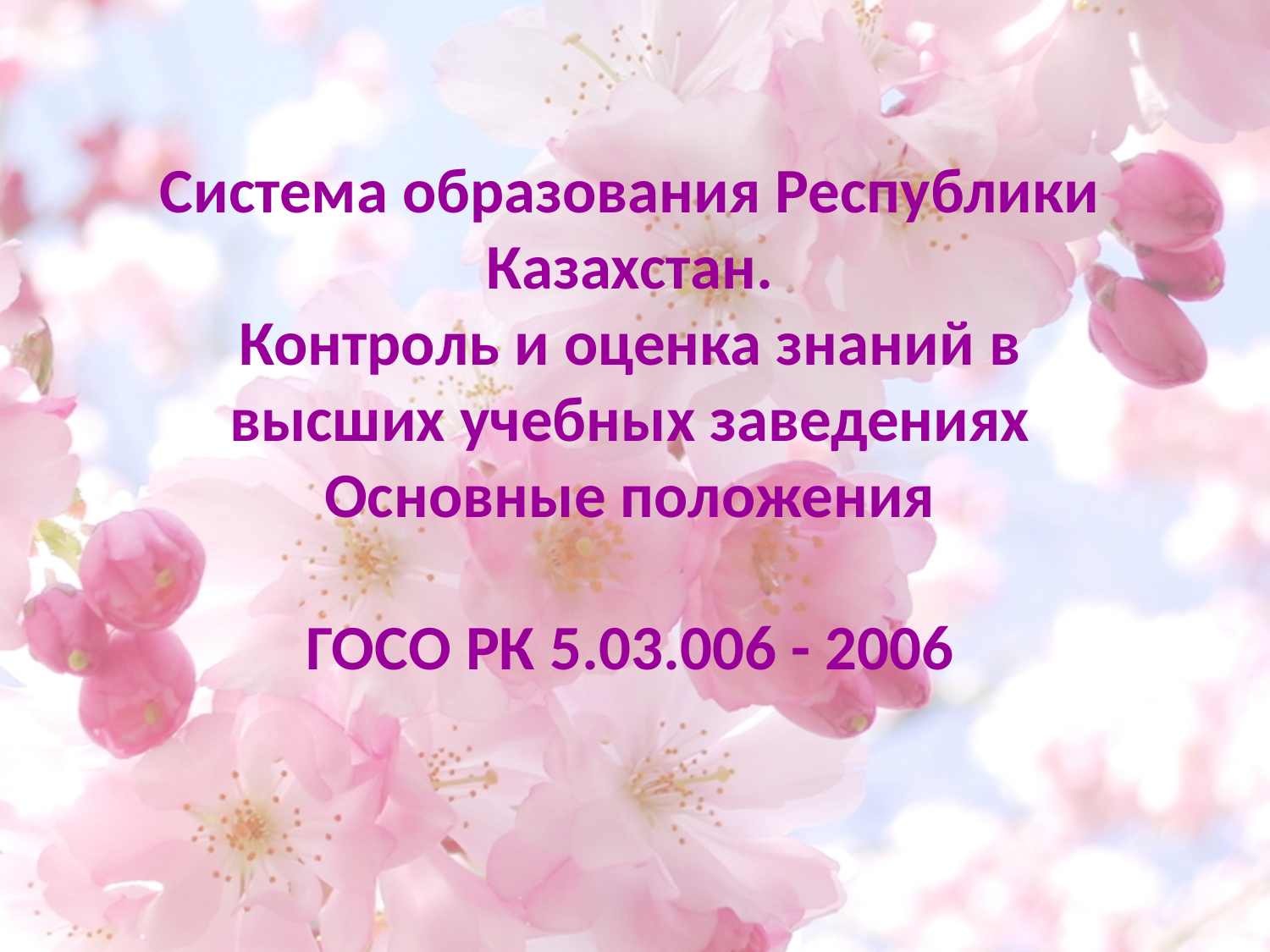

Система образования Республики Казахстан.
Контроль и оценка знаний в
высших учебных заведениях
Основные положения

ГОСО РК 5.03.006 - 2006